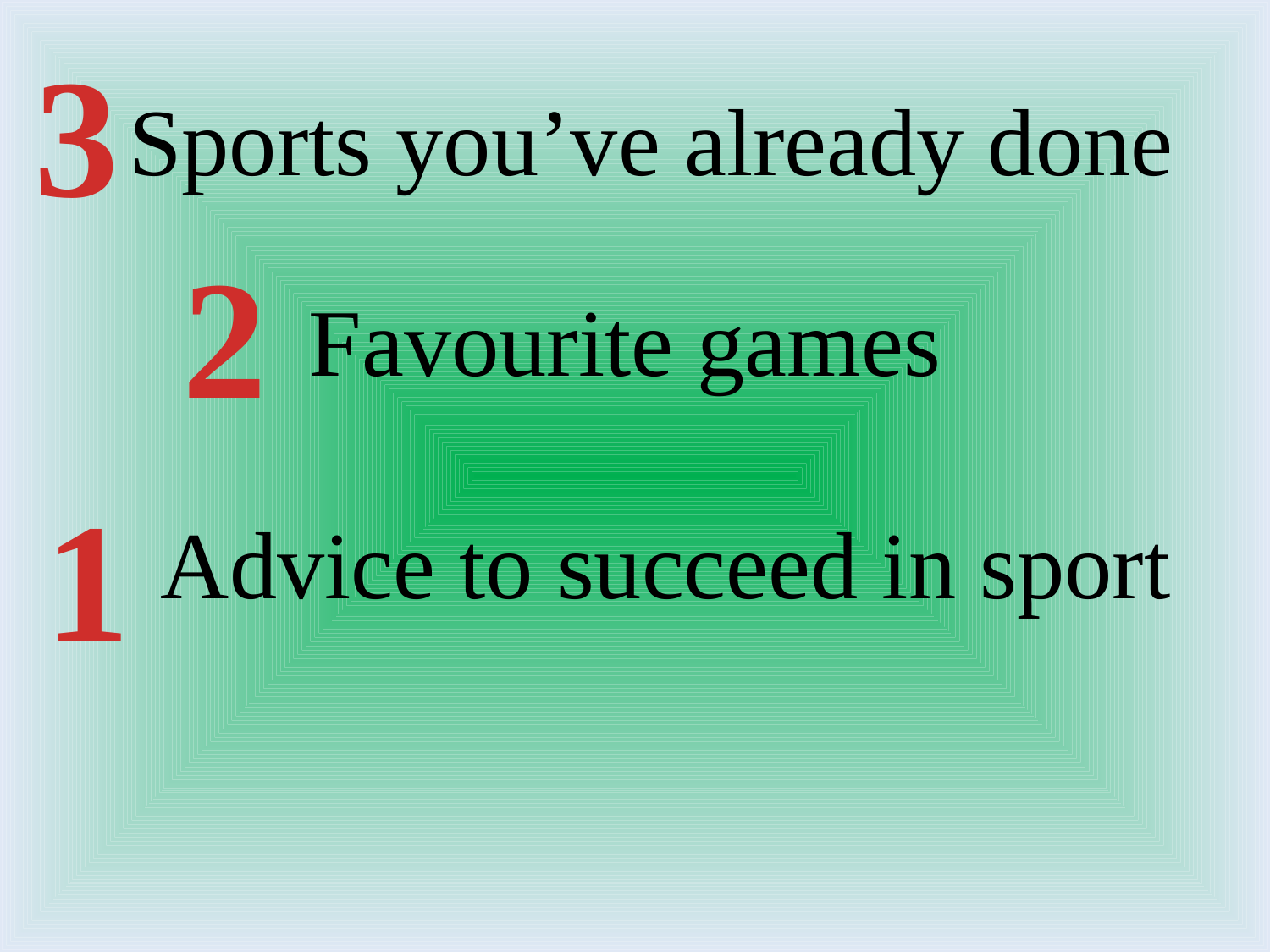

3
Sports you’ve already done
2
Favourite games
1
Advice to succeed in sport